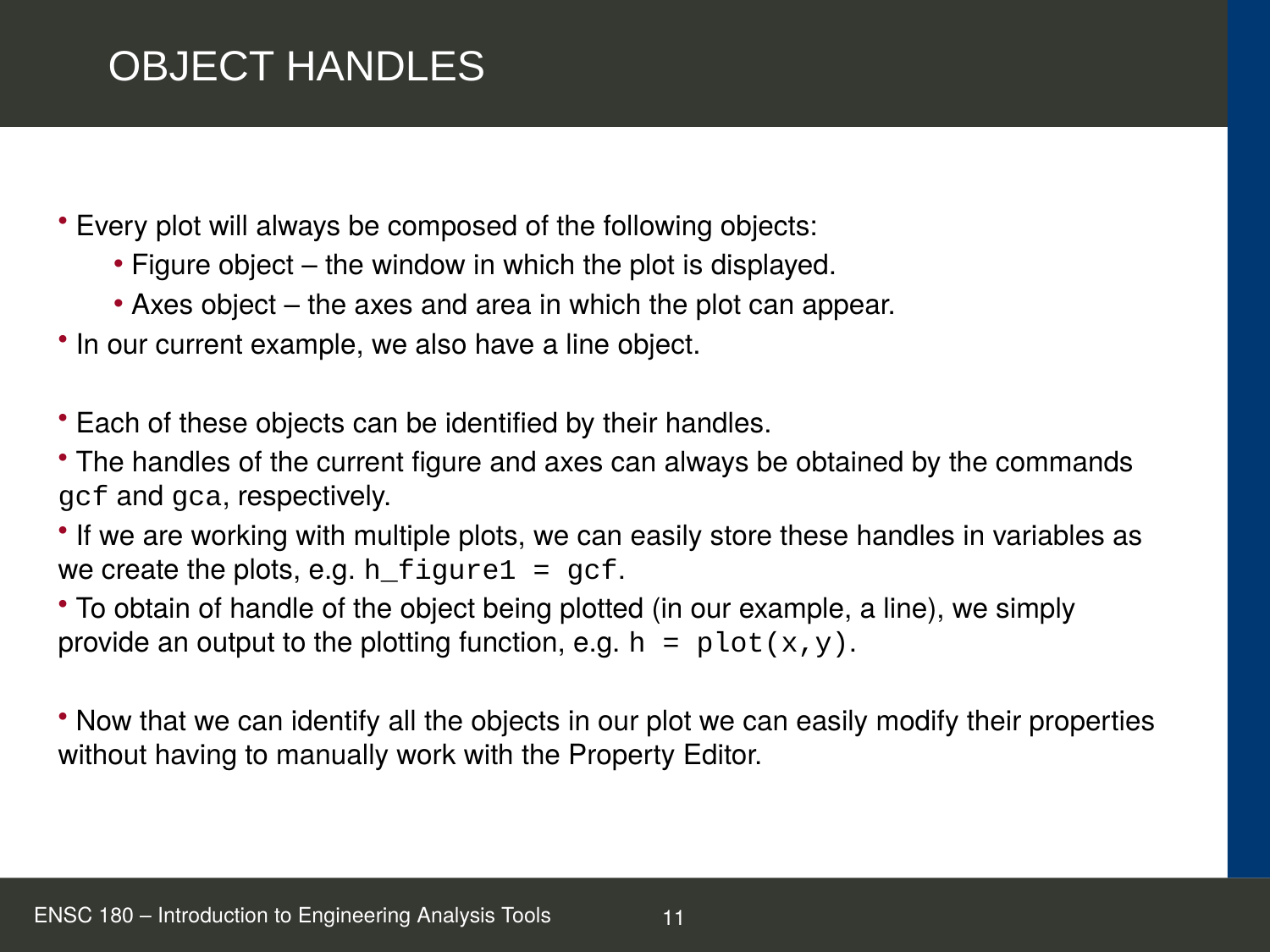

# OBJECT HANDLES
 Every plot will always be composed of the following objects:
 Figure object – the window in which the plot is displayed.
 Axes object – the axes and area in which the plot can appear.
 In our current example, we also have a line object.

 Each of these objects can be identified by their handles.
 The handles of the current figure and axes can always be obtained by the commands gcf and gca, respectively.
 If we are working with multiple plots, we can easily store these handles in variables as we create the plots, e.g. h_figure1 = gcf.
 To obtain of handle of the object being plotted (in our example, a line), we simply provide an output to the plotting function, e.g. h = plot(x,y).

 Now that we can identify all the objects in our plot we can easily modify their properties without having to manually work with the Property Editor.
ENSC 180 – Introduction to Engineering Analysis Tools